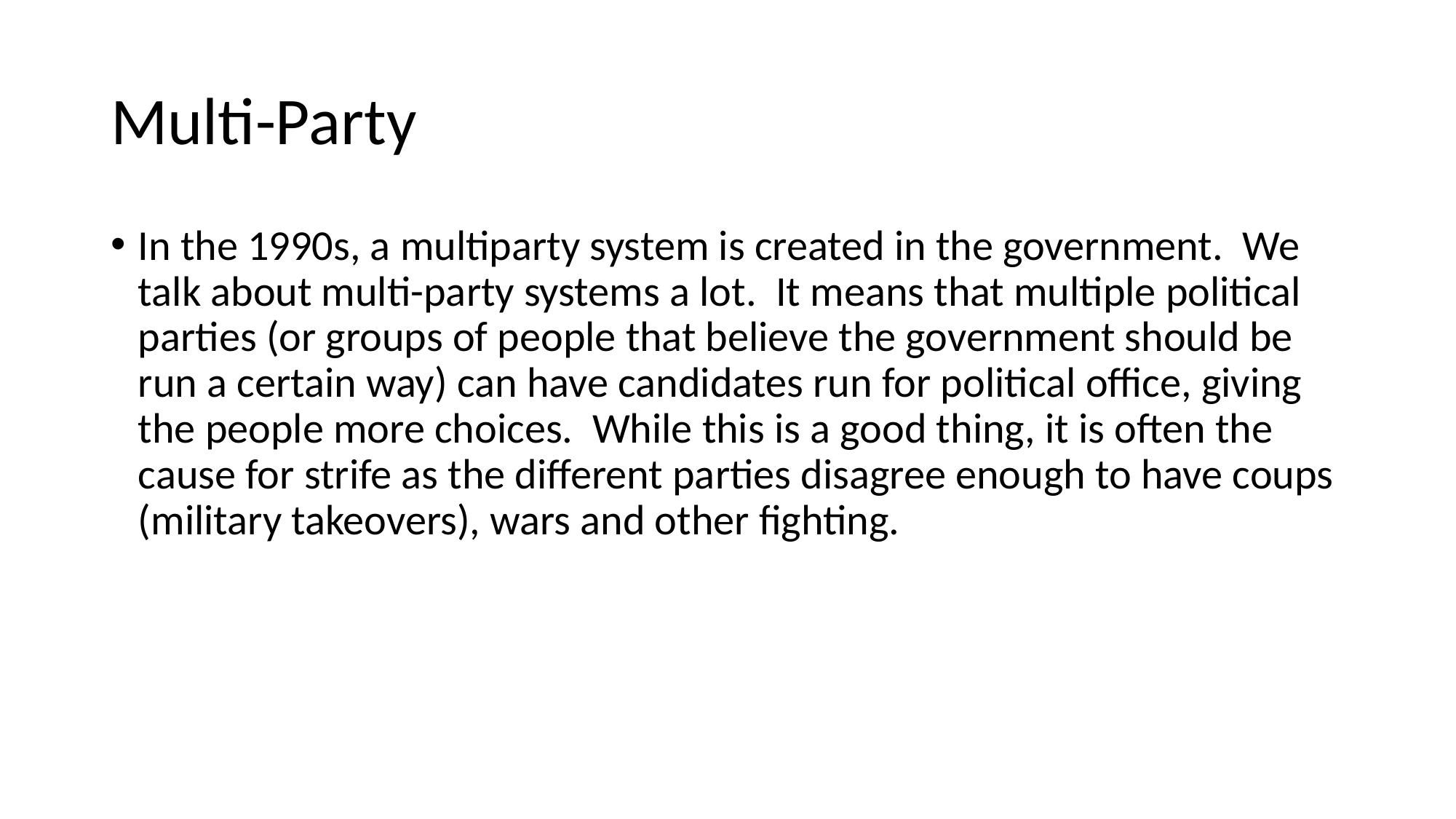

# Multi-Party
In the 1990s, a multiparty system is created in the government.  We talk about multi-party systems a lot.  It means that multiple political parties (or groups of people that believe the government should be run a certain way) can have candidates run for political office, giving the people more choices.  While this is a good thing, it is often the cause for strife as the different parties disagree enough to have coups (military takeovers), wars and other fighting.